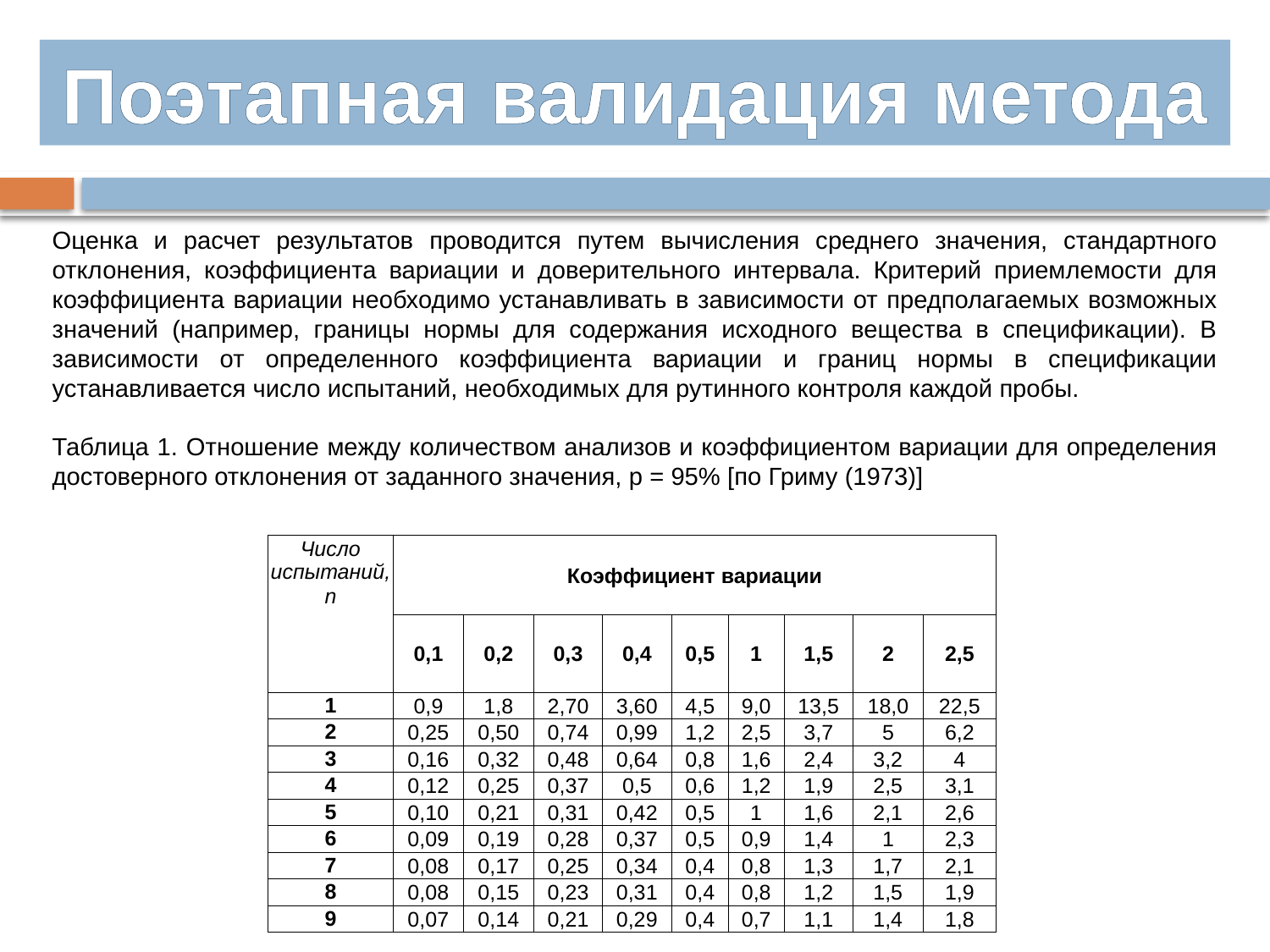

Поэтапная валидация метода
Оценка и расчет результатов проводится путем вычисления среднего значения, стандартного отклонения, коэффициента вариации и доверительного интервала. Критерий приемлемости для коэффициента вариации необходимо устанавливать в зависимости от предполагаемых возможных значений (например, границы нормы для содержания исходного вещества в спецификации). В зависимости от определенного коэффициента вариации и границ нормы в спецификации устанавливается число испытаний, необходимых для рутинного контроля каждой пробы.

Таблица 1. Отношение между количеством анализов и коэффициентом вариации для определения достоверного отклонения от заданного значения, р = 95% [по Гриму (1973)]

| Число испытаний, n | Коэффициент вариации |  |  |  |  |  |  |  |  |
| --- | --- | --- | --- | --- | --- | --- | --- | --- | --- |
|  | 0,1 | 0,2 | 0,3 | 0,4 | 0,5 | 1 | 1,5 | 2 | 2,5 |
| 1 | 0,9 | 1,8 | 2,70 | 3,60 | 4,5 | 9,0 | 13,5 | 18,0 | 22,5 |
| 2 | 0,25 | 0,50 | 0,74 | 0,99 | 1,2 | 2,5 | 3,7 | 5 | 6,2 |
| 3 | 0,16 | 0,32 | 0,48 | 0,64 | 0,8 | 1,6 | 2,4 | 3,2 | 4 |
| 4 | 0,12 | 0,25 | 0,37 | 0,5 | 0,6 | 1,2 | 1,9 | 2,5 | 3,1 |
| 5 | 0,10 | 0,21 | 0,31 | 0,42 | 0,5 | 1 | 1,6 | 2,1 | 2,6 |
| 6 | 0,09 | 0,19 | 0,28 | 0,37 | 0,5 | 0,9 | 1,4 | 1 | 2,3 |
| 7 | 0,08 | 0,17 | 0,25 | 0,34 | 0,4 | 0,8 | 1,3 | 1,7 | 2,1 |
| 8 | 0,08 | 0,15 | 0,23 | 0,31 | 0,4 | 0,8 | 1,2 | 1,5 | 1,9 |
| 9 | 0,07 | 0,14 | 0,21 | 0,29 | 0,4 | 0,7 | 1,1 | 1,4 | 1,8 |